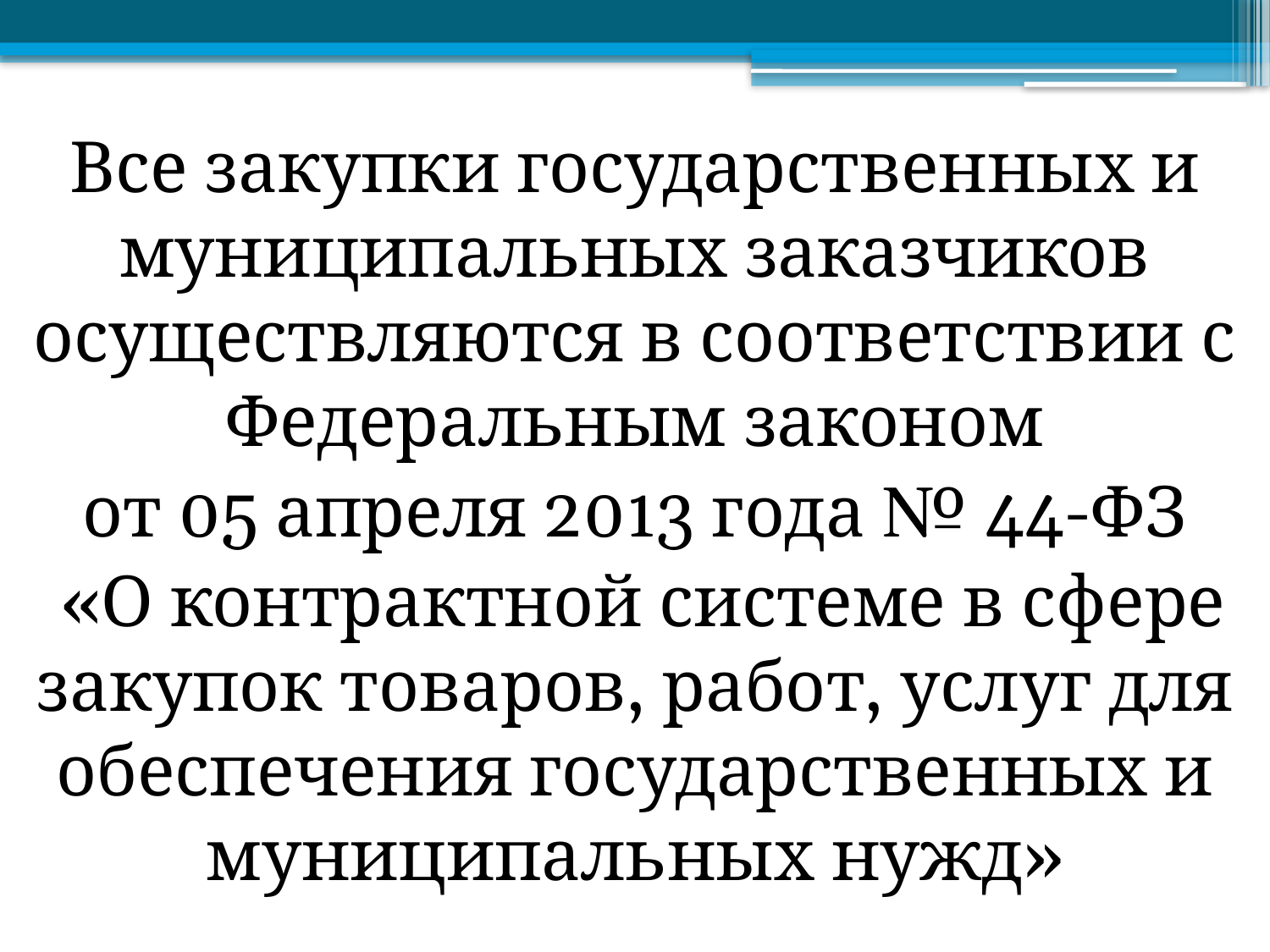

Все закупки государственных и муниципальных заказчиков осуществляются в соответствии с Федеральным законом
от 05 апреля 2013 года № 44-ФЗ
 «О контрактной системе в сфере закупок товаров, работ, услуг для обеспечения государственных и муниципальных нужд»